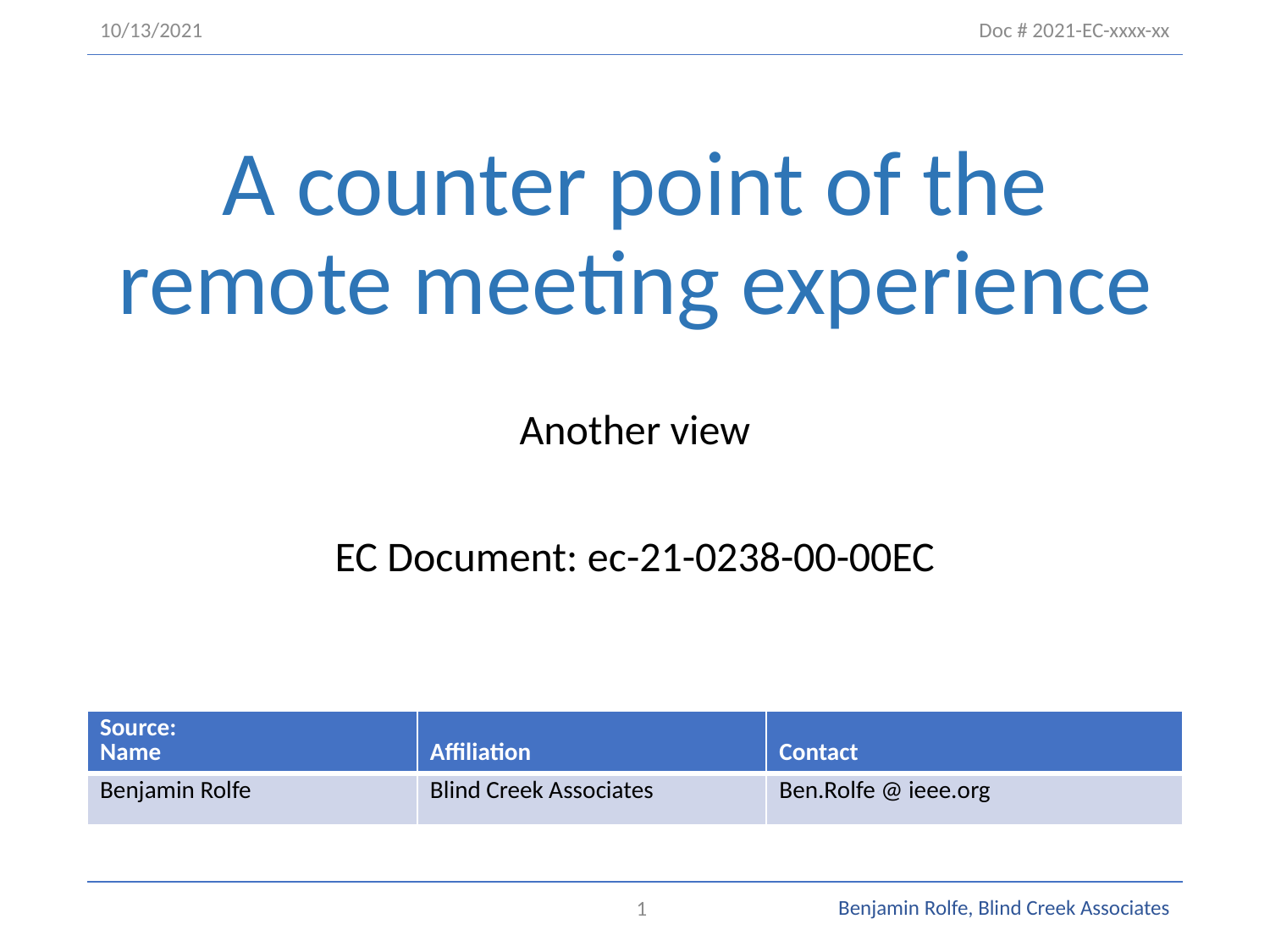

10/13/2021
Doc # 2021-EC-xxxx-xx
# A counter point of the remote meeting experience
Another view

EC Document: ec-21-0238-00-00EC
| Source: Name | Affiliation | Contact |
| --- | --- | --- |
| Benjamin Rolfe | Blind Creek Associates | Ben.Rolfe @ ieee.org |
1